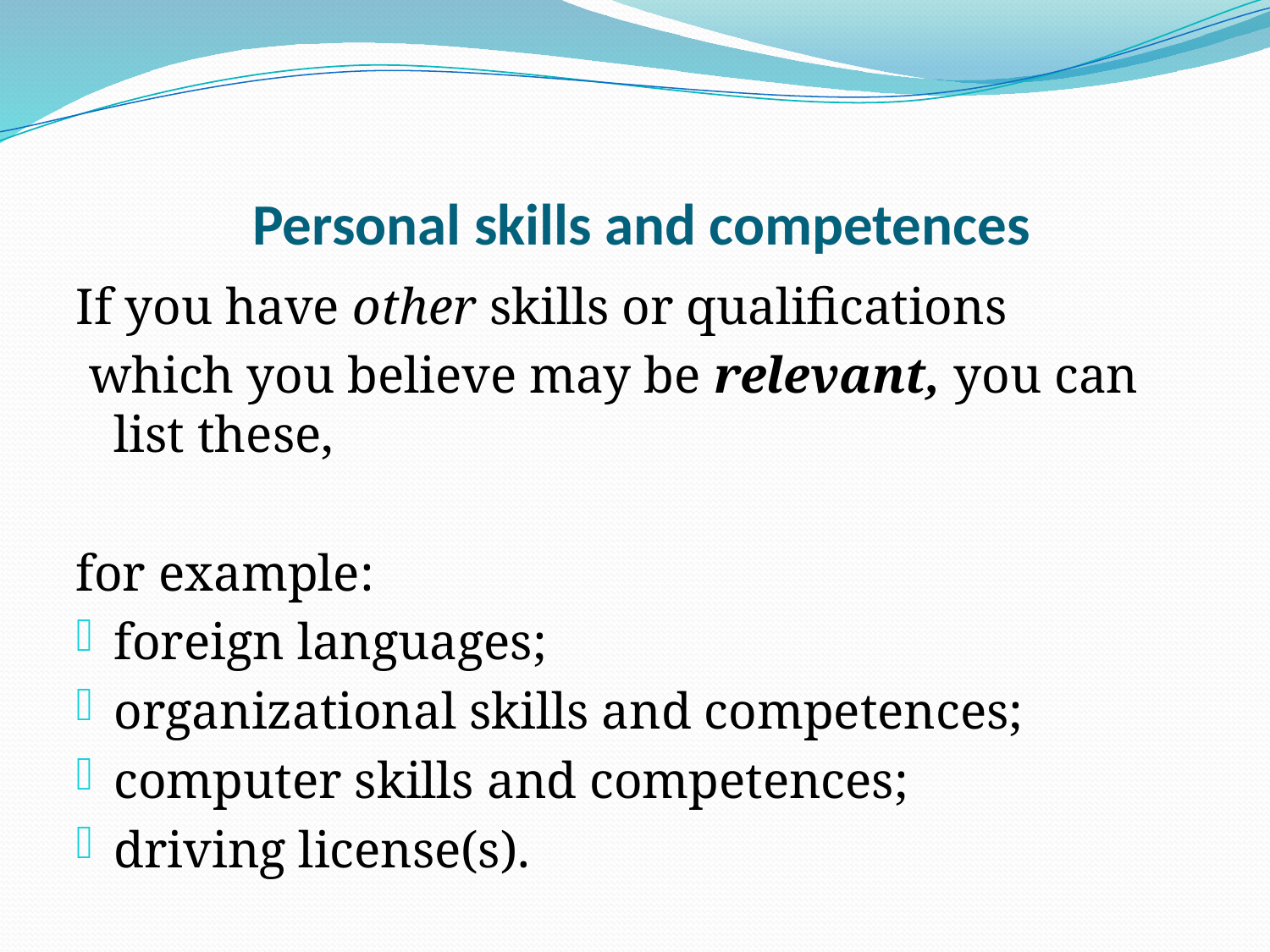

# Personal skills and competences
If you have other skills or qualifications
 which you believe may be relevant, you can list these,

for example:
foreign languages;
organizational skills and competences;
computer skills and competences;
driving license(s).